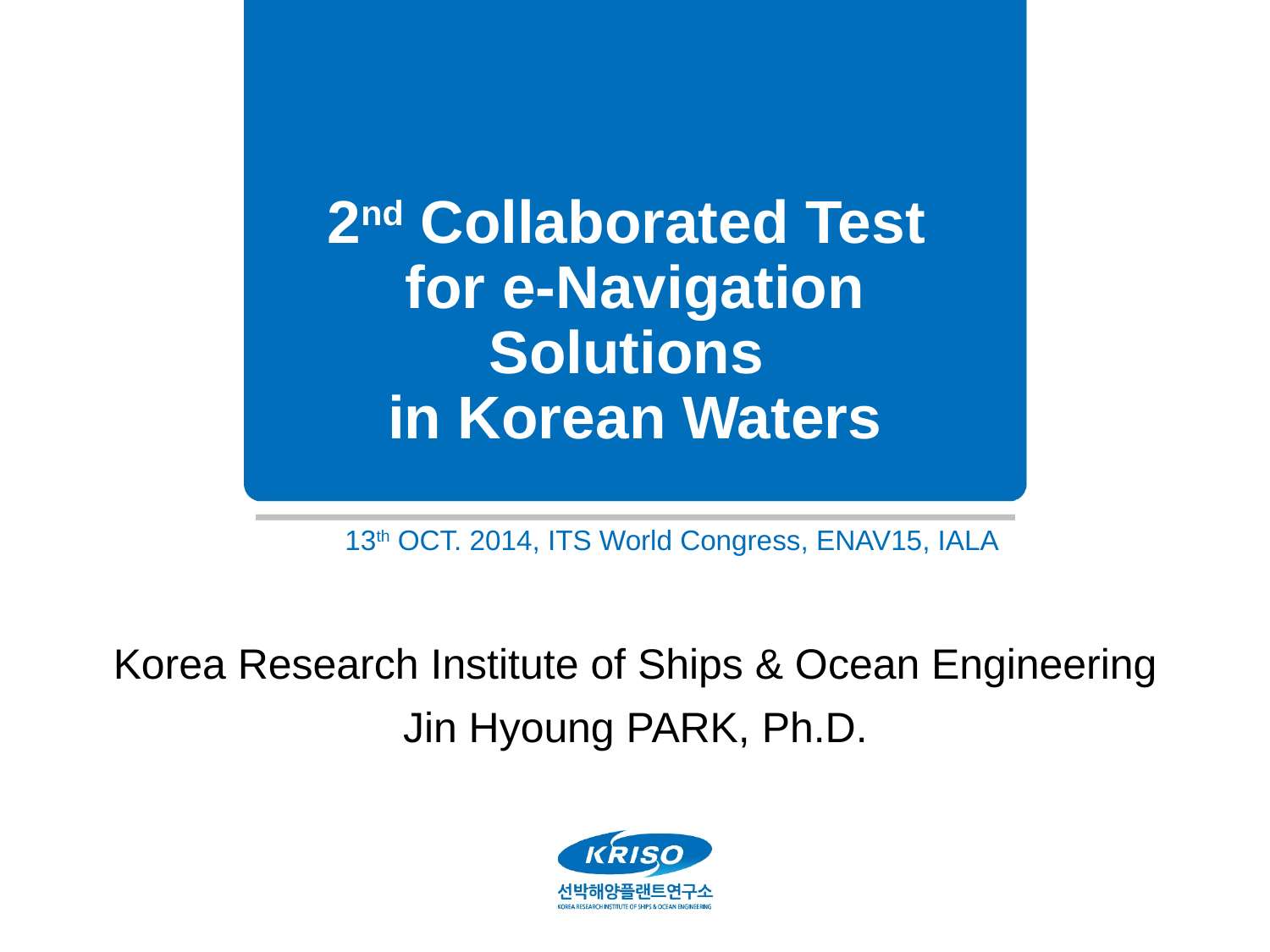

# 2nd Collaborated Test for e-Navigation Solutions in Korean Waters
13th OCT. 2014, ITS World Congress, ENAV15, IALA
Korea Research Institute of Ships & Ocean Engineering
Jin Hyoung PARK, Ph.D.